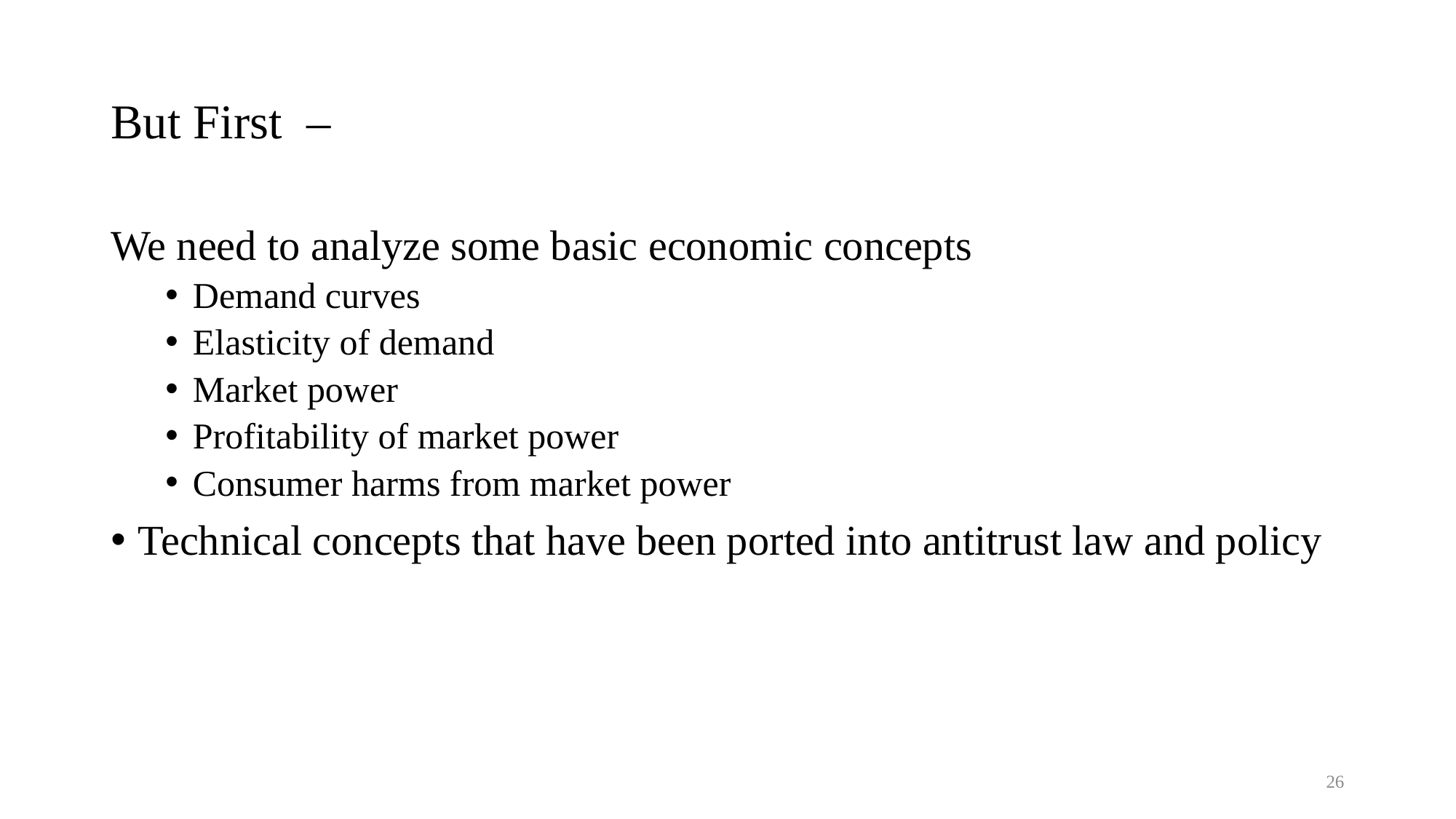

# But First  –
We need to analyze some basic economic concepts
Demand curves
Elasticity of demand
Market power
Profitability of market power
Consumer harms from market power
Technical concepts that have been ported into antitrust law and policy
26